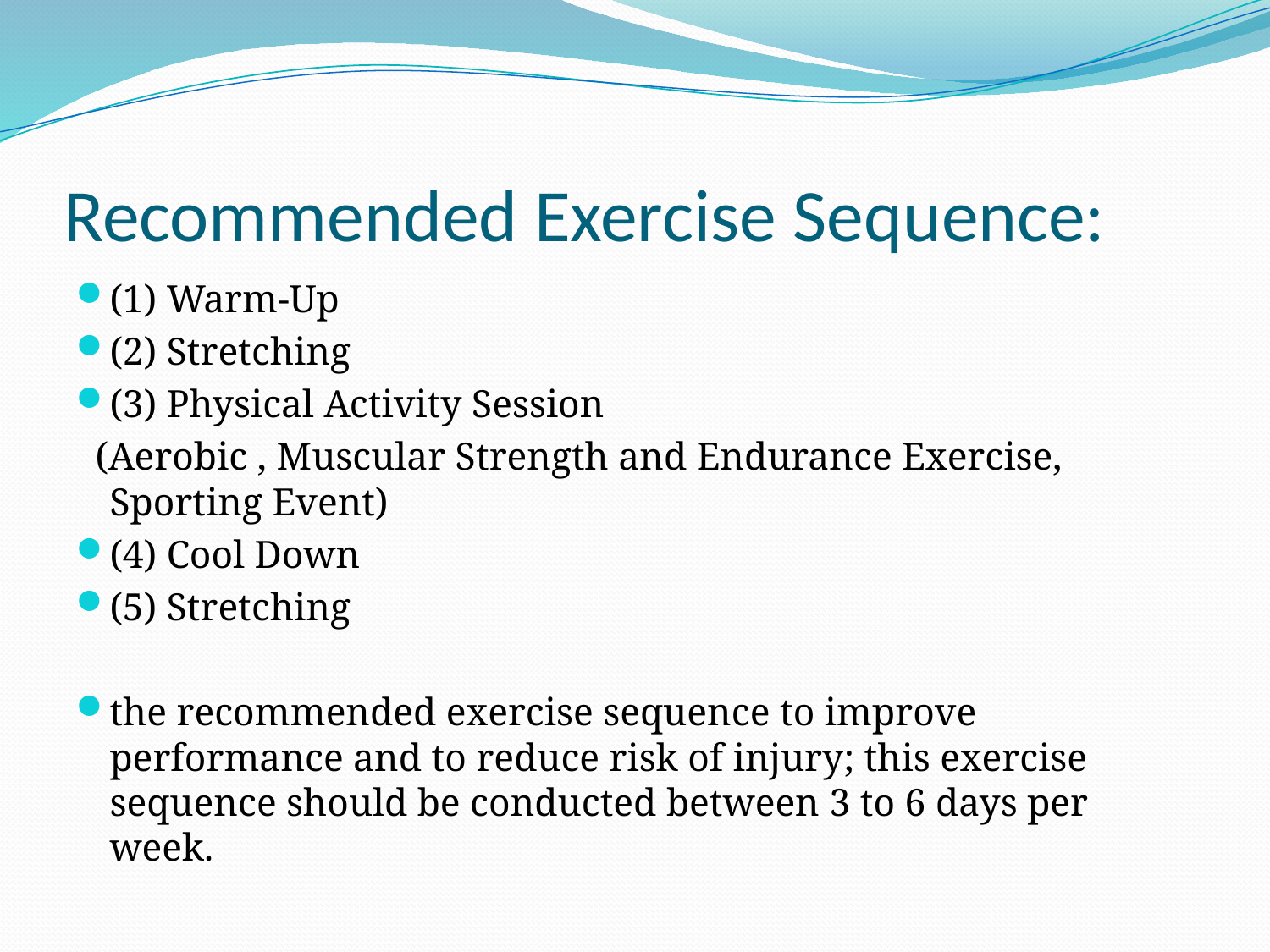

# Recommended Exercise Sequence:
(1) Warm-Up
(2) Stretching
(3) Physical Activity Session
  (Aerobic , Muscular Strength and Endurance Exercise, Sporting Event)
(4) Cool Down
(5) Stretching

the recommended exercise sequence to improve performance and to reduce risk of injury; this exercise sequence should be conducted between 3 to 6 days per week.